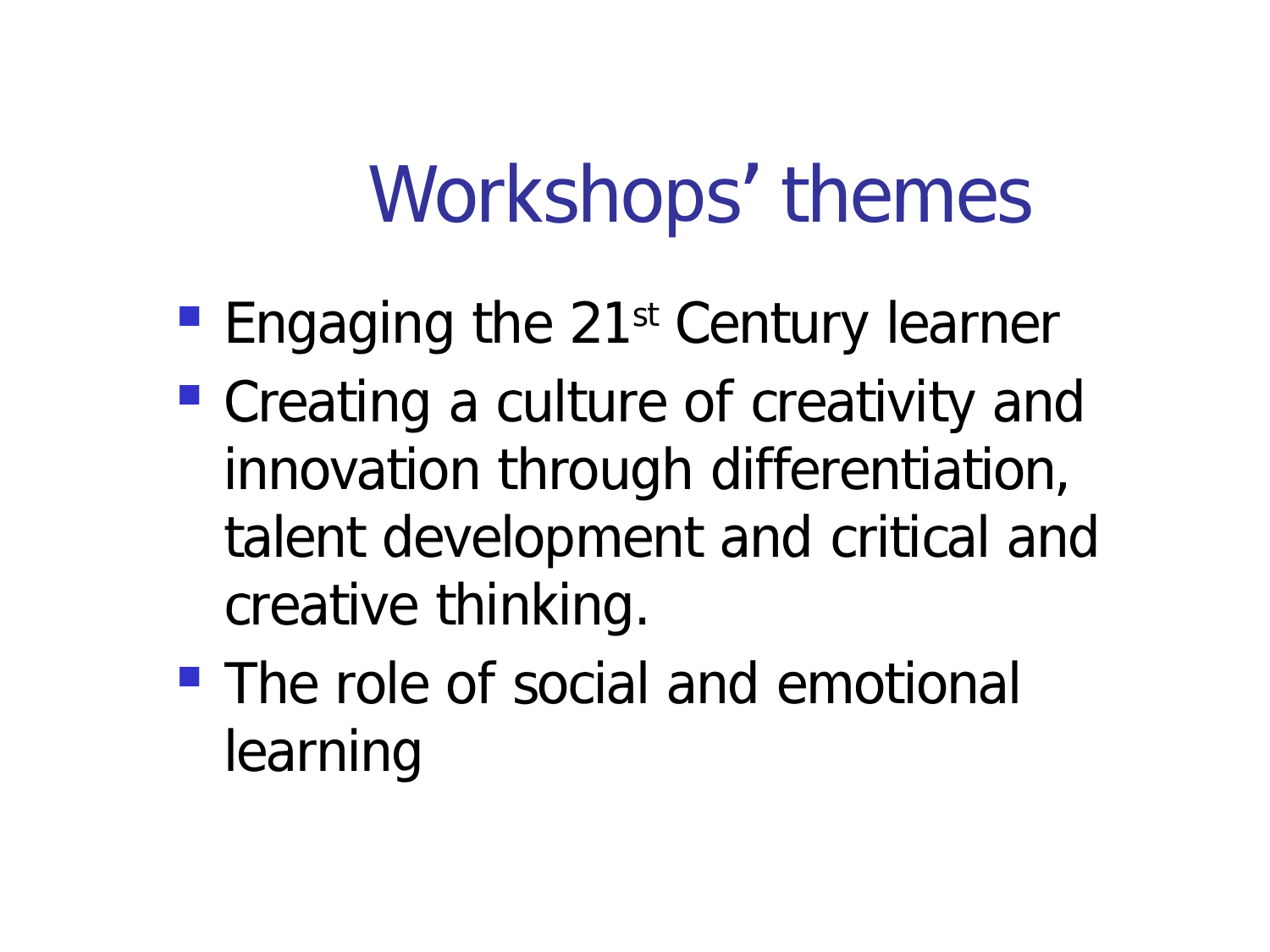

# Workshops’ themes
Engaging the 21st Century learner
Creating a culture of creativity and innovation through differentiation, talent development and critical and creative thinking.
The role of social and emotional learning